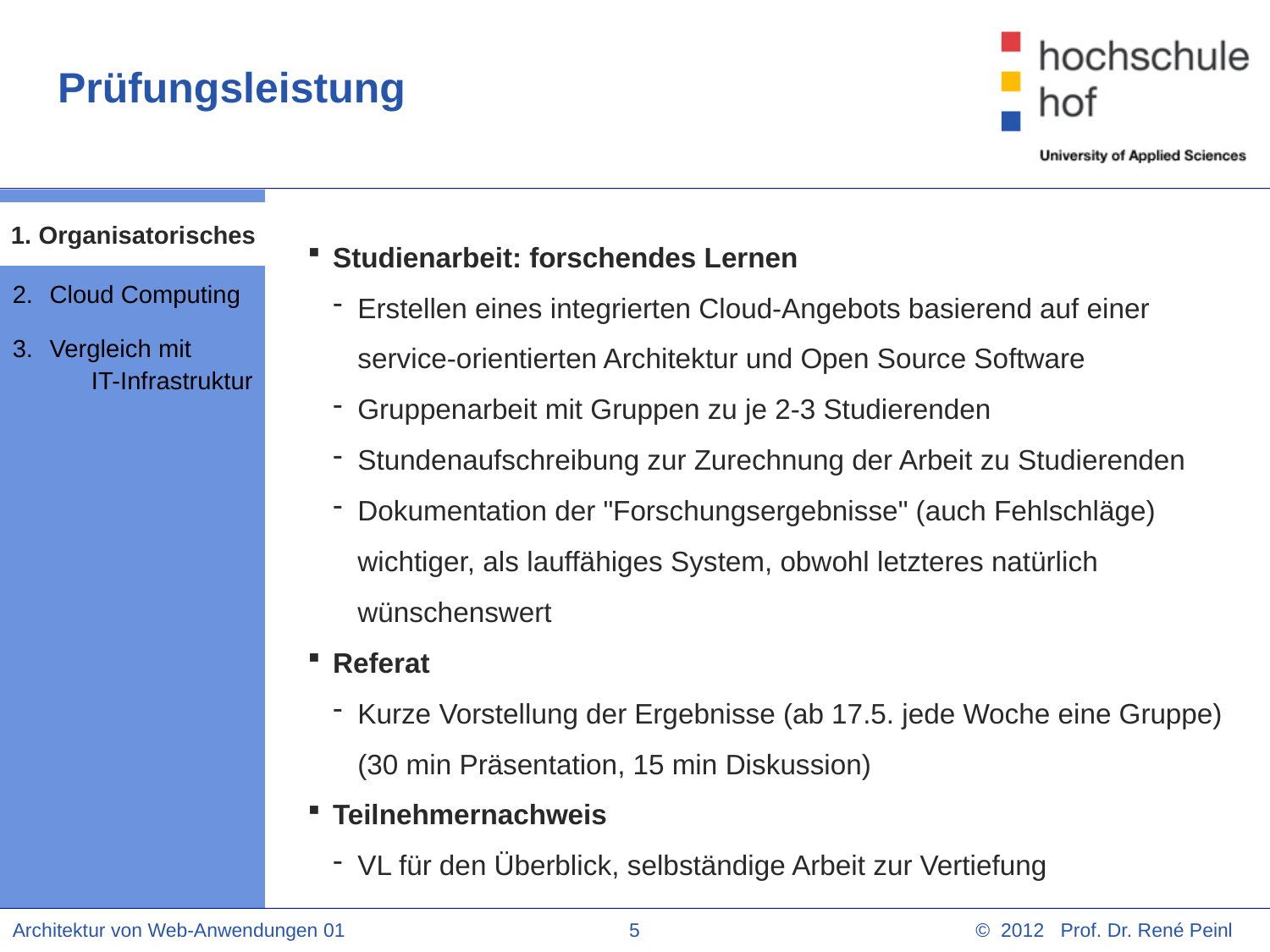

# Prüfungsleistung
1. Organisatorisches
Studienarbeit: forschendes Lernen
Erstellen eines integrierten Cloud-Angebots basierend auf einer service-orientierten Architektur und Open Source Software
Gruppenarbeit mit Gruppen zu je 2-3 Studierenden
Stundenaufschreibung zur Zurechnung der Arbeit zu Studierenden
Dokumentation der "Forschungsergebnisse" (auch Fehlschläge) wichtiger, als lauffähiges System, obwohl letzteres natürlich wünschenswert
Referat
Kurze Vorstellung der Ergebnisse (ab 17.5. jede Woche eine Gruppe)
(30 min Präsentation, 15 min Diskussion)
Teilnehmernachweis
VL für den Überblick, selbständige Arbeit zur Vertiefung